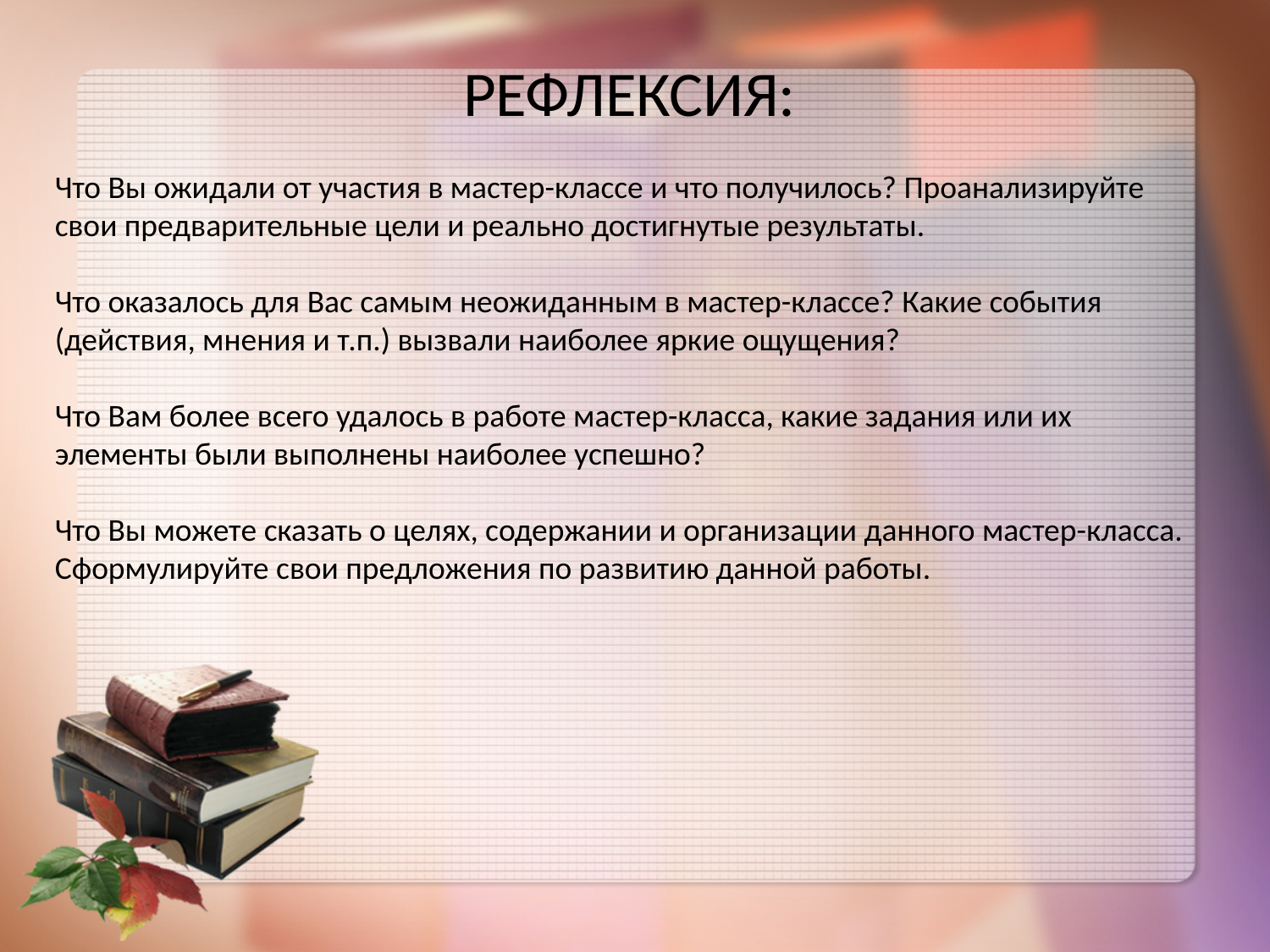

РЕФЛЕКСИЯ:

Что Вы ожидали от участия в мастер-классе и что получилось? Проанализируйте свои предварительные цели и реально достигнутые результаты.

Что оказалось для Вас самым неожиданным в мастер-классе? Какие события (действия, мнения и т.п.) вызвали наиболее яркие ощущения?

Что Вам более всего удалось в работе мастер-класса, какие задания или их элементы были выполнены наиболее успешно?

Что Вы можете сказать о целях, содержании и организации данного мастер-класса. Сформулируйте свои предложения по развитию данной работы.